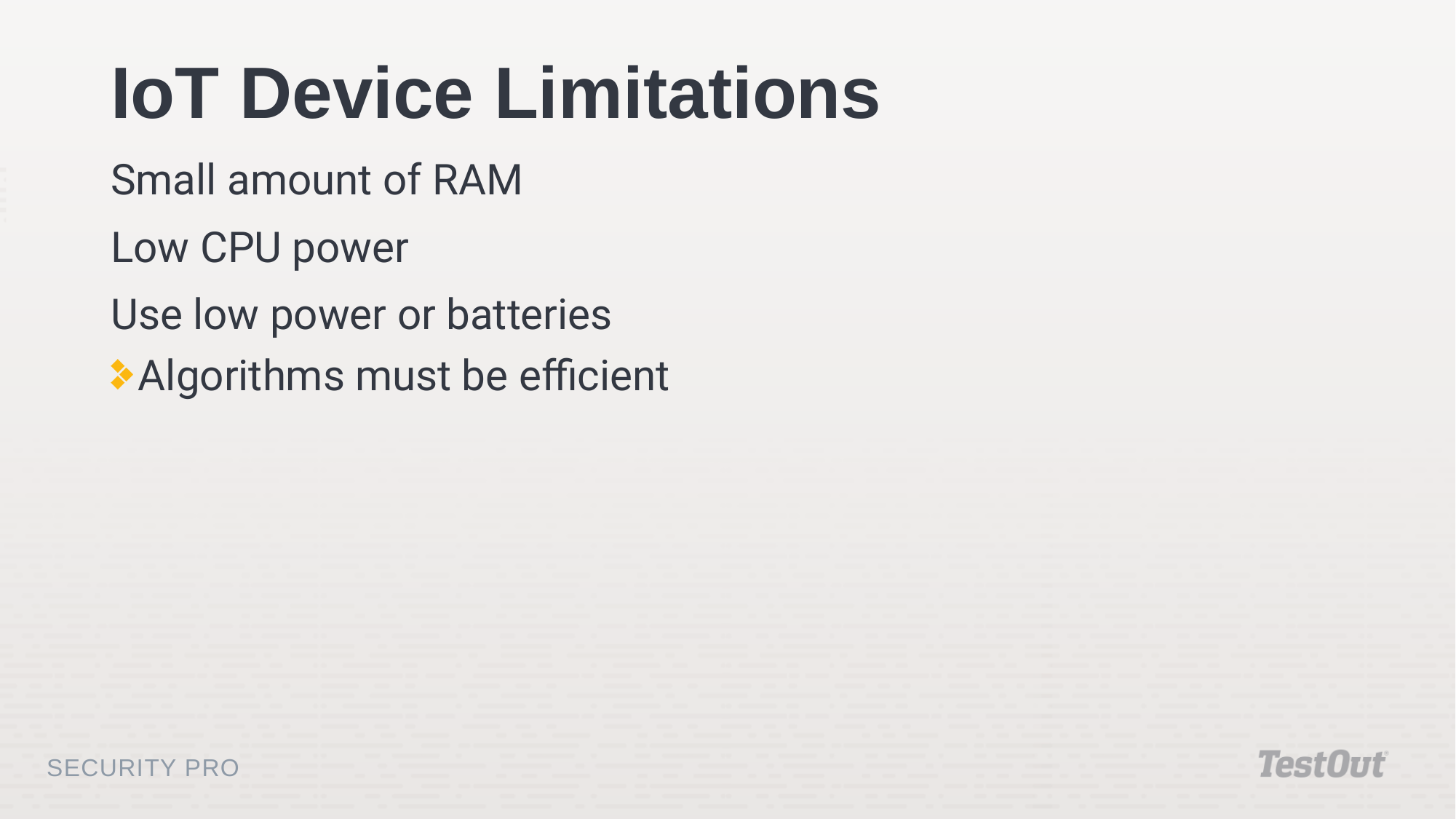

# IoT Device Limitations
Small amount of RAM
Low CPU power
Use low power or batteries
Algorithms must be efficient
Security Pro